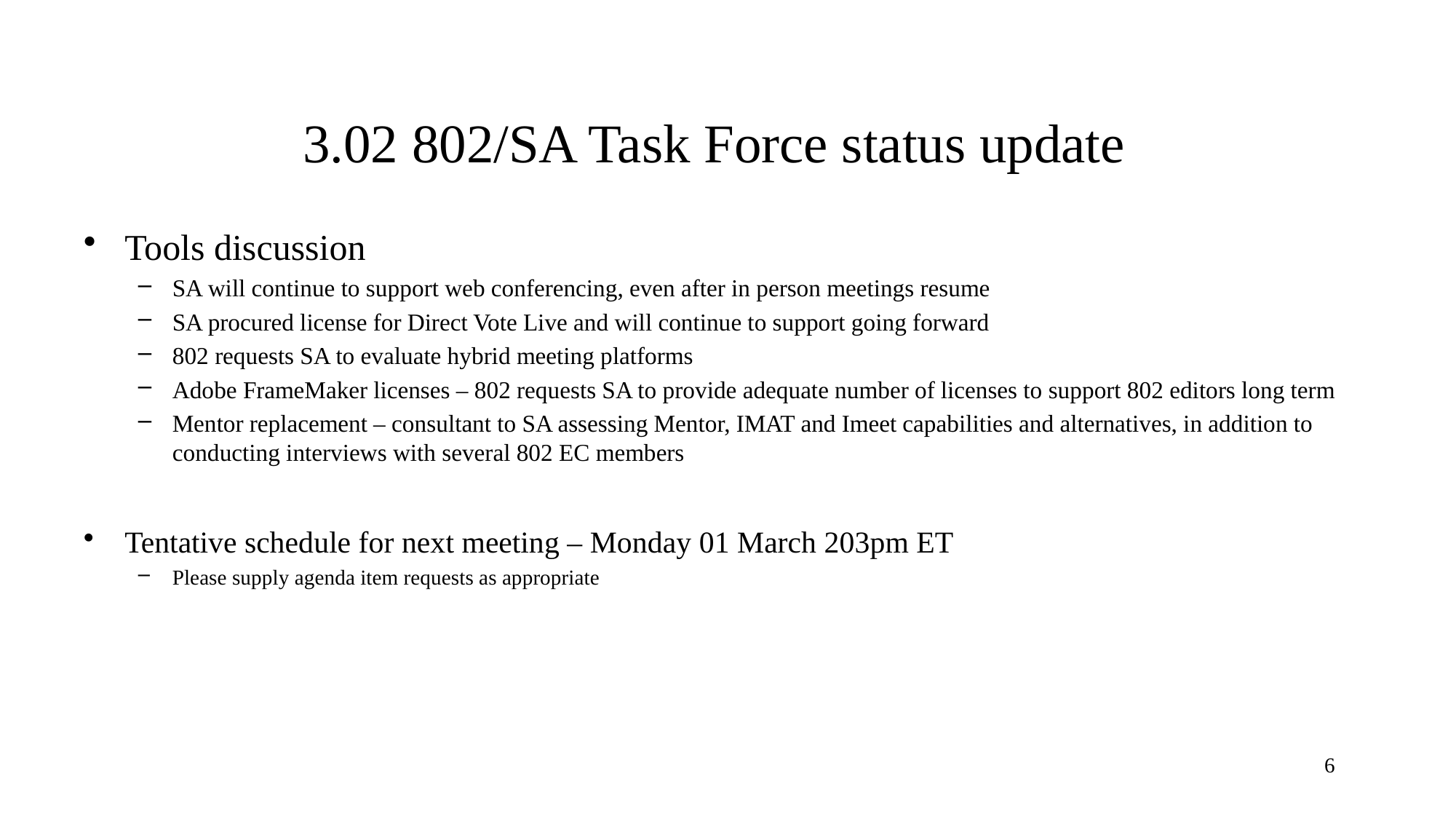

# 3.02 802/SA Task Force status update
Tools discussion
SA will continue to support web conferencing, even after in person meetings resume
SA procured license for Direct Vote Live and will continue to support going forward
802 requests SA to evaluate hybrid meeting platforms
Adobe FrameMaker licenses – 802 requests SA to provide adequate number of licenses to support 802 editors long term
Mentor replacement – consultant to SA assessing Mentor, IMAT and Imeet capabilities and alternatives, in addition to conducting interviews with several 802 EC members

Tentative schedule for next meeting – Monday 01 March 203pm ET
Please supply agenda item requests as appropriate

6